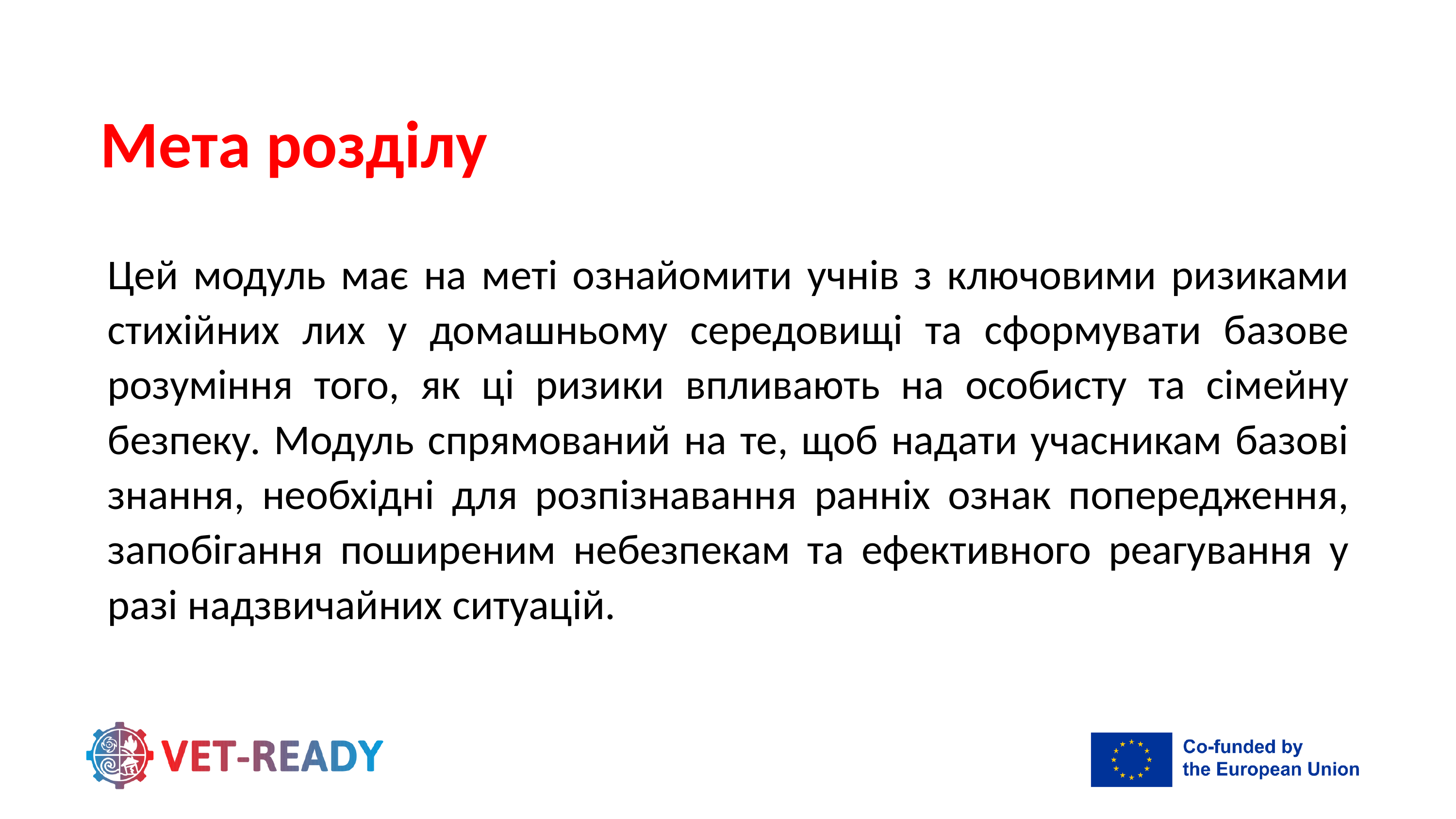

Мета розділу
Цей модуль має на меті ознайомити учнів з ключовими ризиками стихійних лих у домашньому середовищі та сформувати базове розуміння того, як ці ризики впливають на особисту та сімейну безпеку. Модуль спрямований на те, щоб надати учасникам базові знання, необхідні для розпізнавання ранніх ознак попередження, запобігання поширеним небезпекам та ефективного реагування у разі надзвичайних ситуацій.